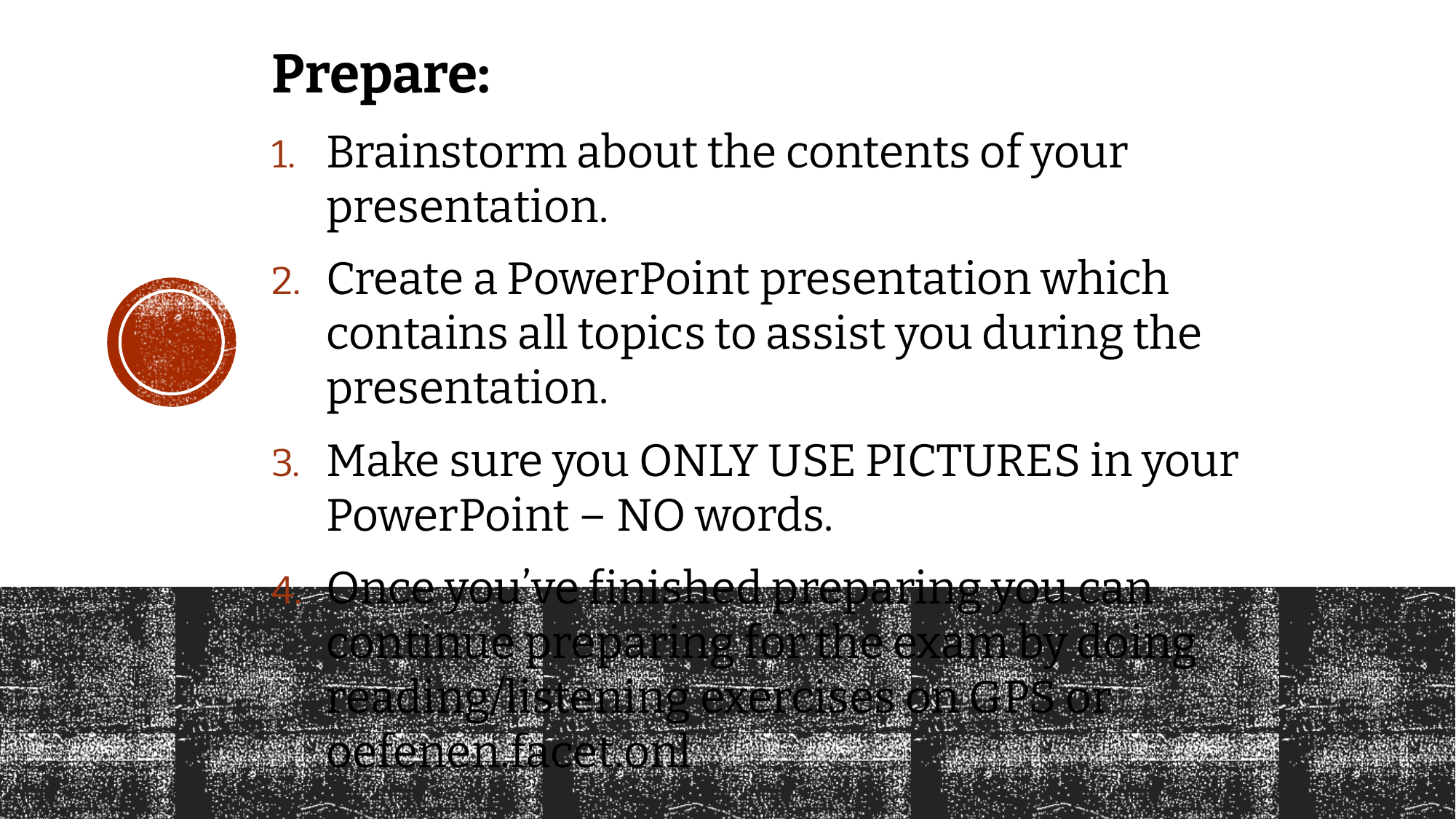

Prepare:
Brainstorm about the contents of your presentation.
Create a PowerPoint presentation which contains all topics to assist you during the presentation.
Make sure you ONLY USE PICTURES in your PowerPoint – NO words.
Once you’ve finished preparing you can continue preparing for the exam by doing reading/listening exercises on GPS or oefenen.facet.onl